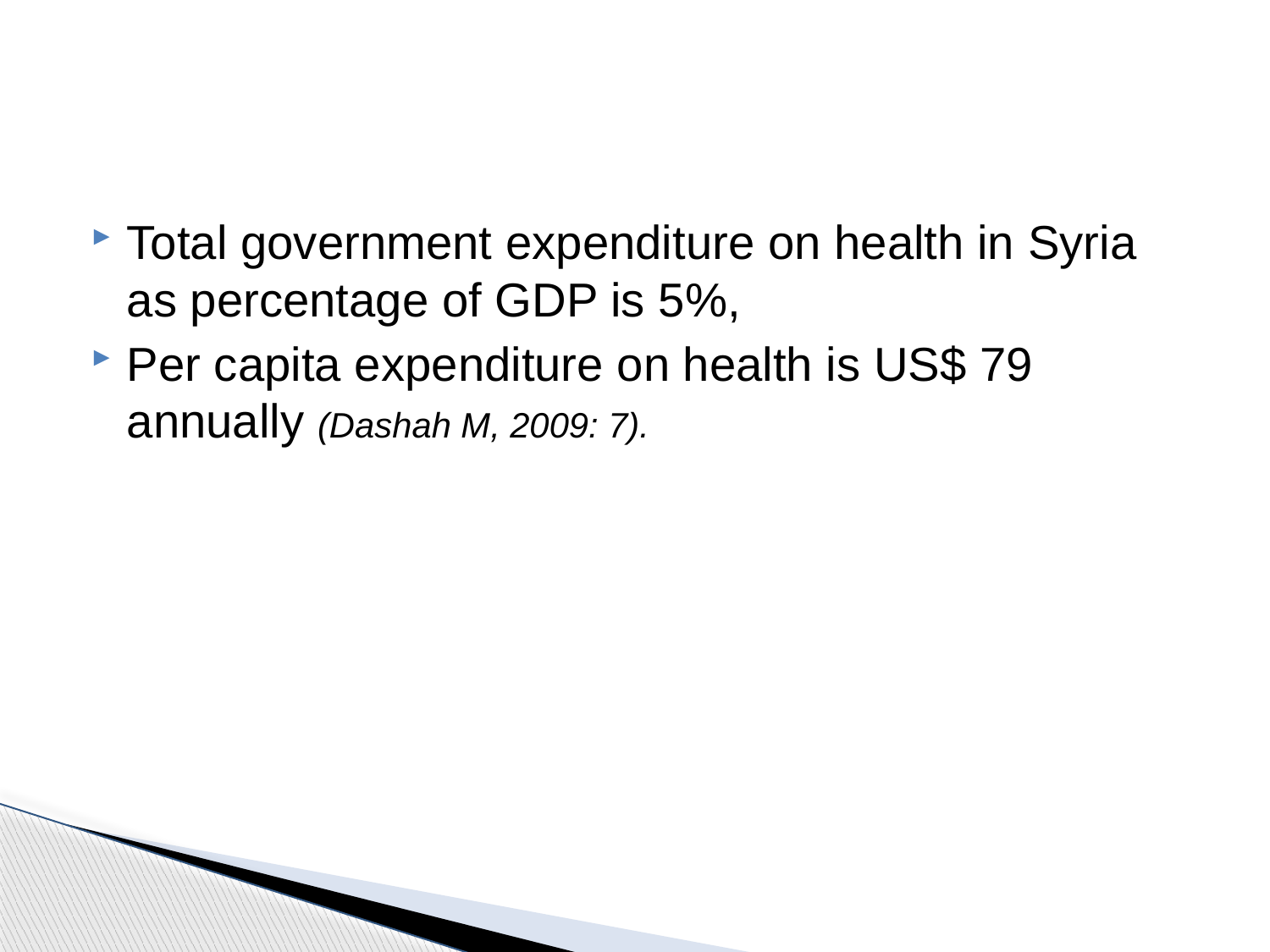

#
Total government expenditure on health in Syria as percentage of GDP is 5%,
Per capita expenditure on health is US$ 79 annually (Dashah M, 2009: 7).